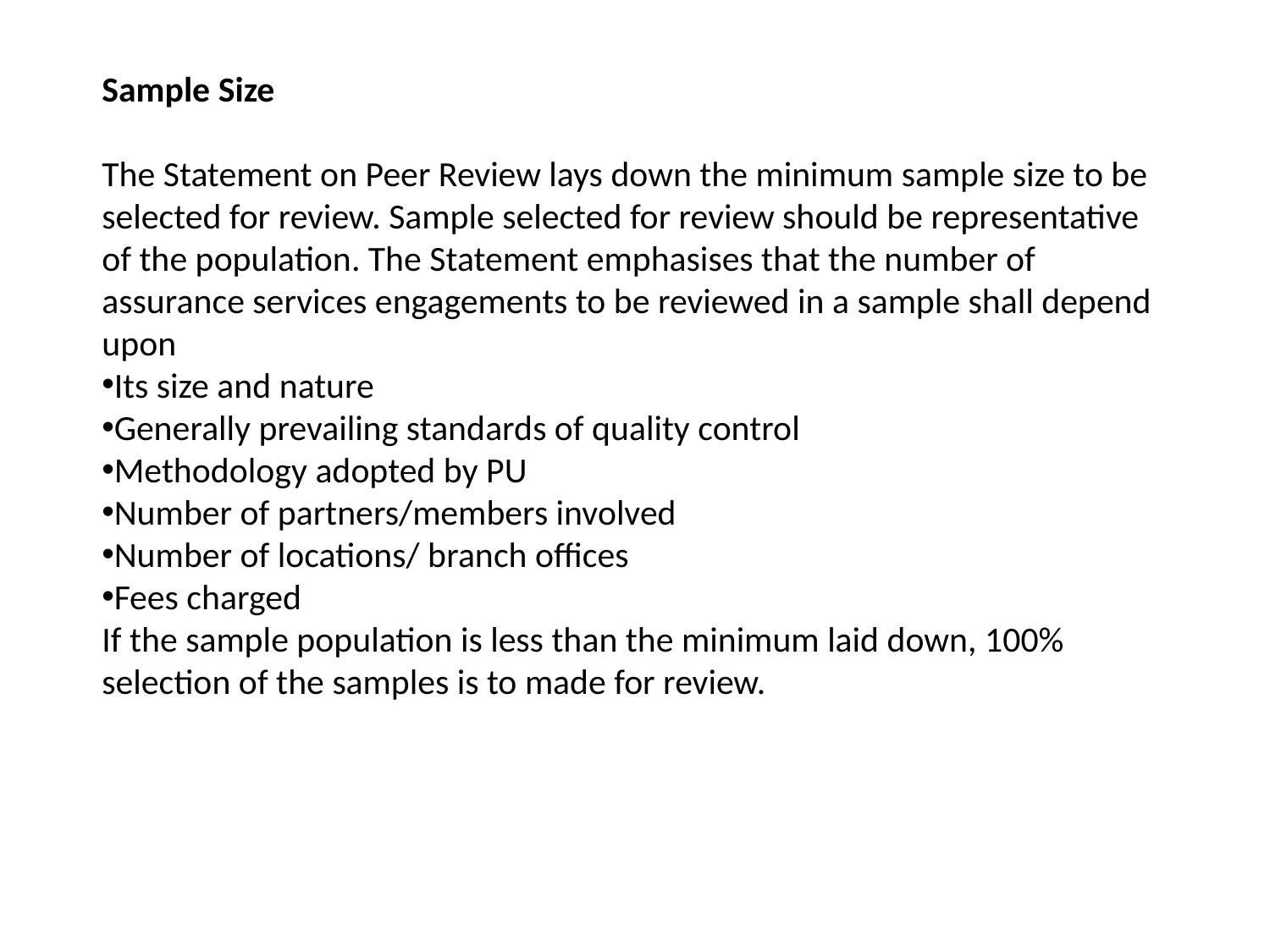

Sample Size

The Statement on Peer Review lays down the minimum sample size to be selected for review. Sample selected for review should be representative of the population. The Statement emphasises that the number of assurance services engagements to be reviewed in a sample shall depend upon
Its size and nature
Generally prevailing standards of quality control
Methodology adopted by PU
Number of partners/members involved
Number of locations/ branch offices
Fees charged
If the sample population is less than the minimum laid down, 100% selection of the samples is to made for review.